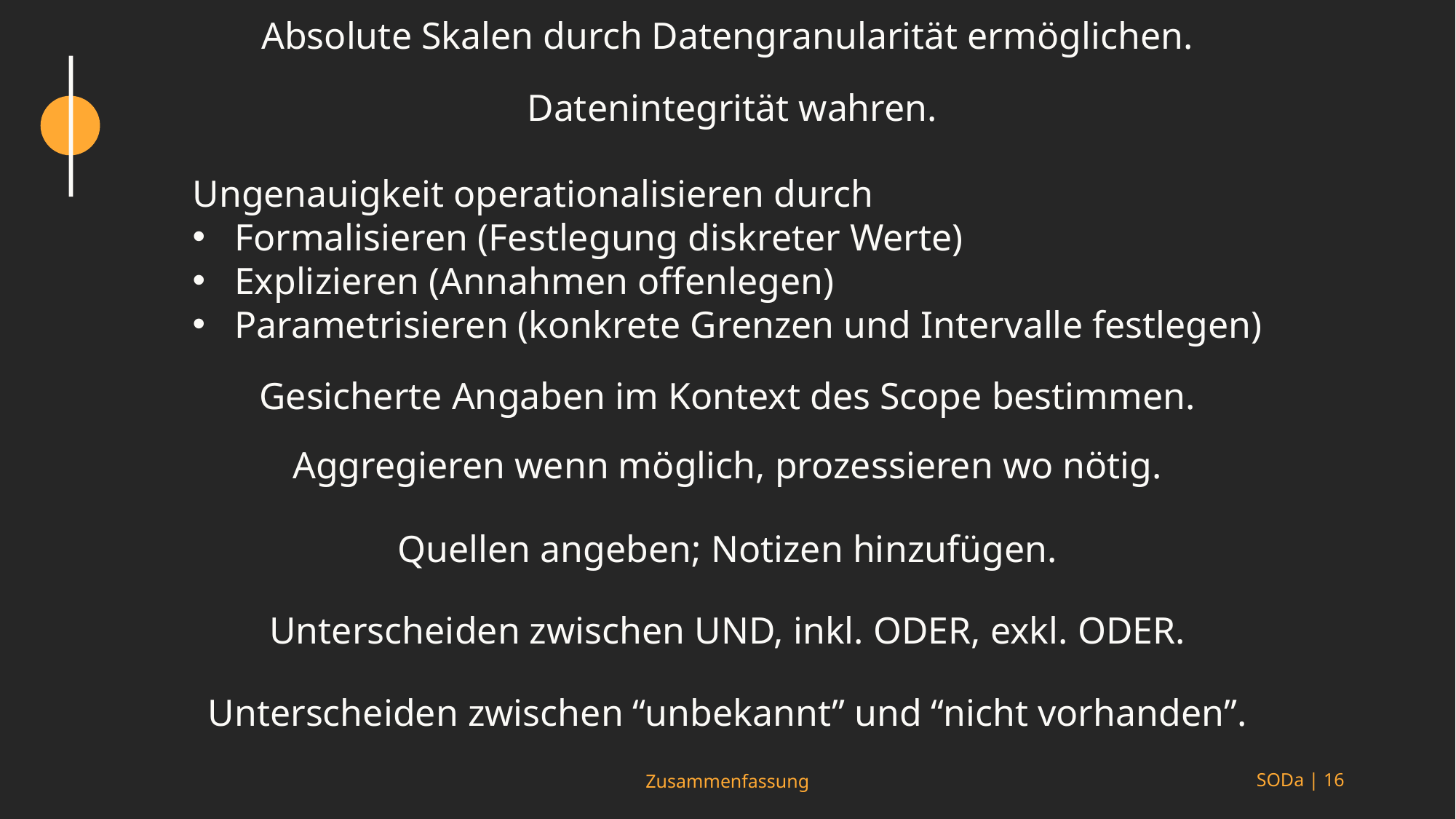

Absolute Skalen durch Datengranularität ermöglichen.
Datenintegrität wahren.
Ungenauigkeit operationalisieren durch
Formalisieren (Festlegung diskreter Werte)
Explizieren (Annahmen offenlegen)
Parametrisieren (konkrete Grenzen und Intervalle festlegen)
Aggregieren wenn möglich, prozessieren wo nötig.
Quellen angeben; Notizen hinzufügen.
Gesicherte Angaben im Kontext des Scope bestimmen.
Unterscheiden zwischen UND, inkl. ODER, exkl. ODER.

Unterscheiden zwischen “unbekannt” und “nicht vorhanden”.

Zusammenfassung
SODa | 16